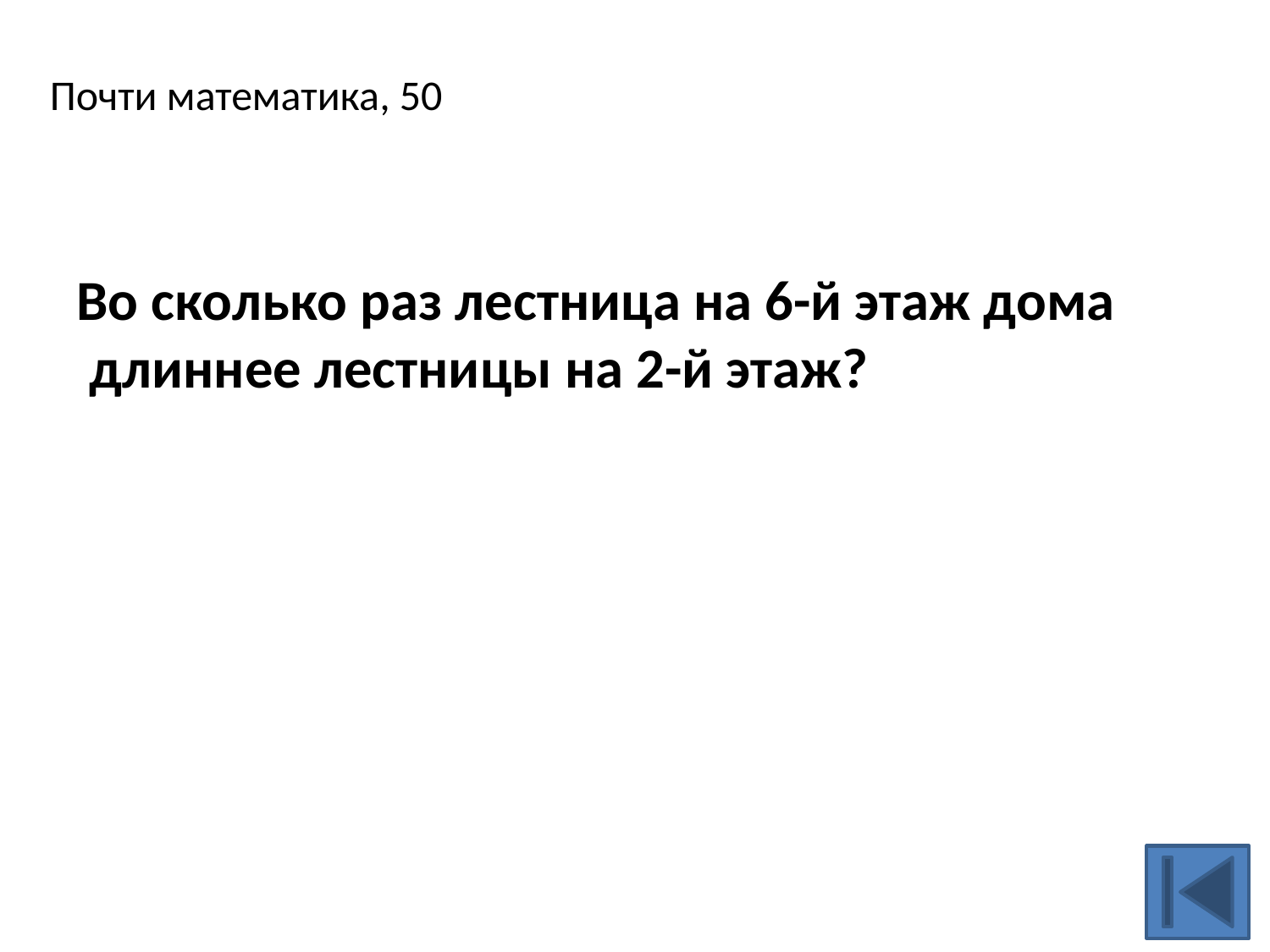

Почти математика, 50
Во сколько раз лестница на 6-й этаж дома
 длиннее лестницы на 2-й этаж?